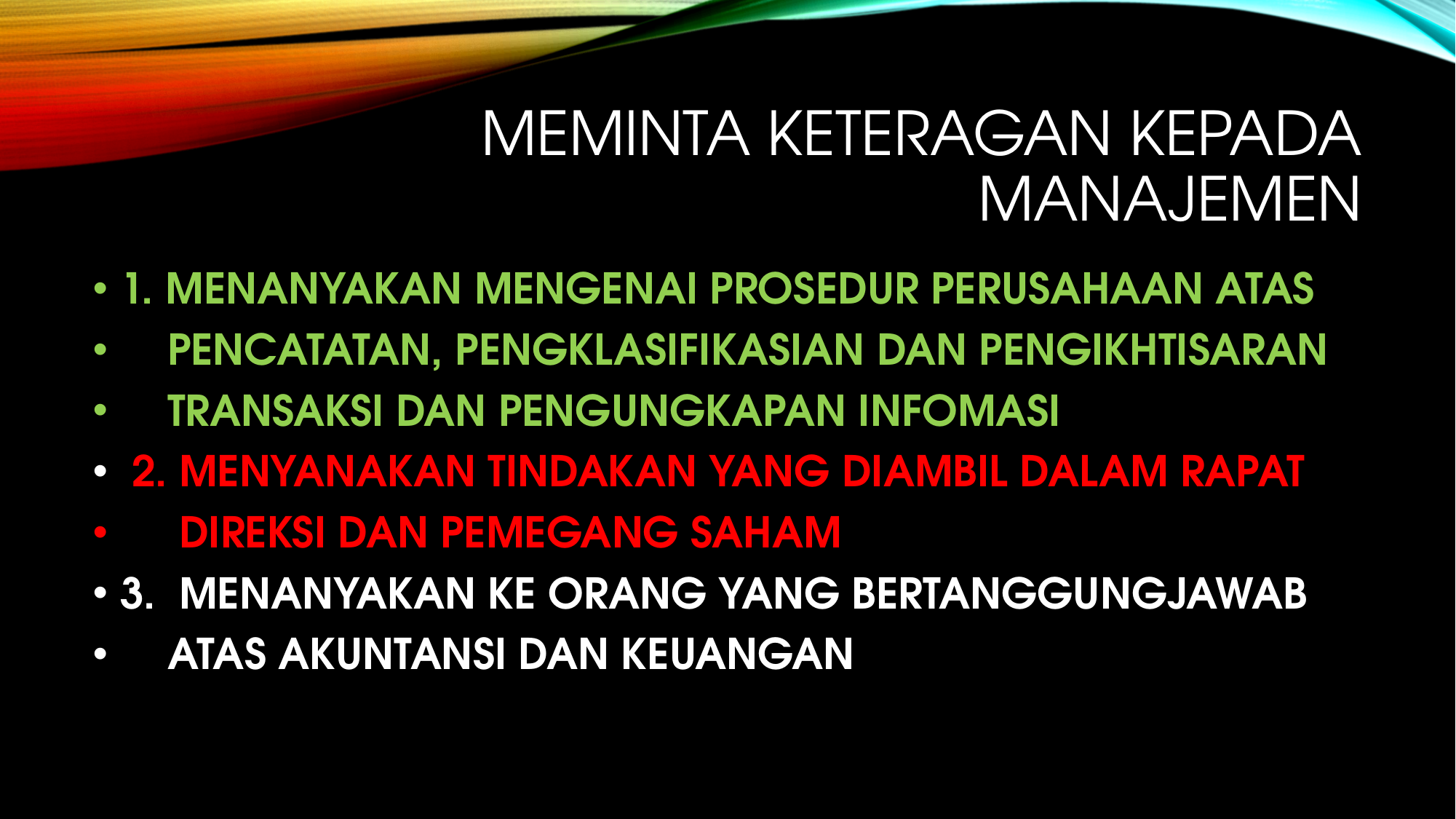

# MEMINTA KETERAGAN KEPADA MANAJEMEN
1. MENANYAKAN MENGENAI PROSEDUR PERUSAHAAN ATAS
    PENCATATAN, PENGKLASIFIKASIAN DAN PENGIKHTISARAN
    TRANSAKSI DAN PENGUNGKAPAN INFOMASI
 2. MENYANAKAN TINDAKAN YANG DIAMBIL DALAM RAPAT
     DIREKSI DAN PEMEGANG SAHAM
3.  MENANYAKAN KE ORANG YANG BERTANGGUNGJAWAB
    ATAS AKUNTANSI DAN KEUANGAN